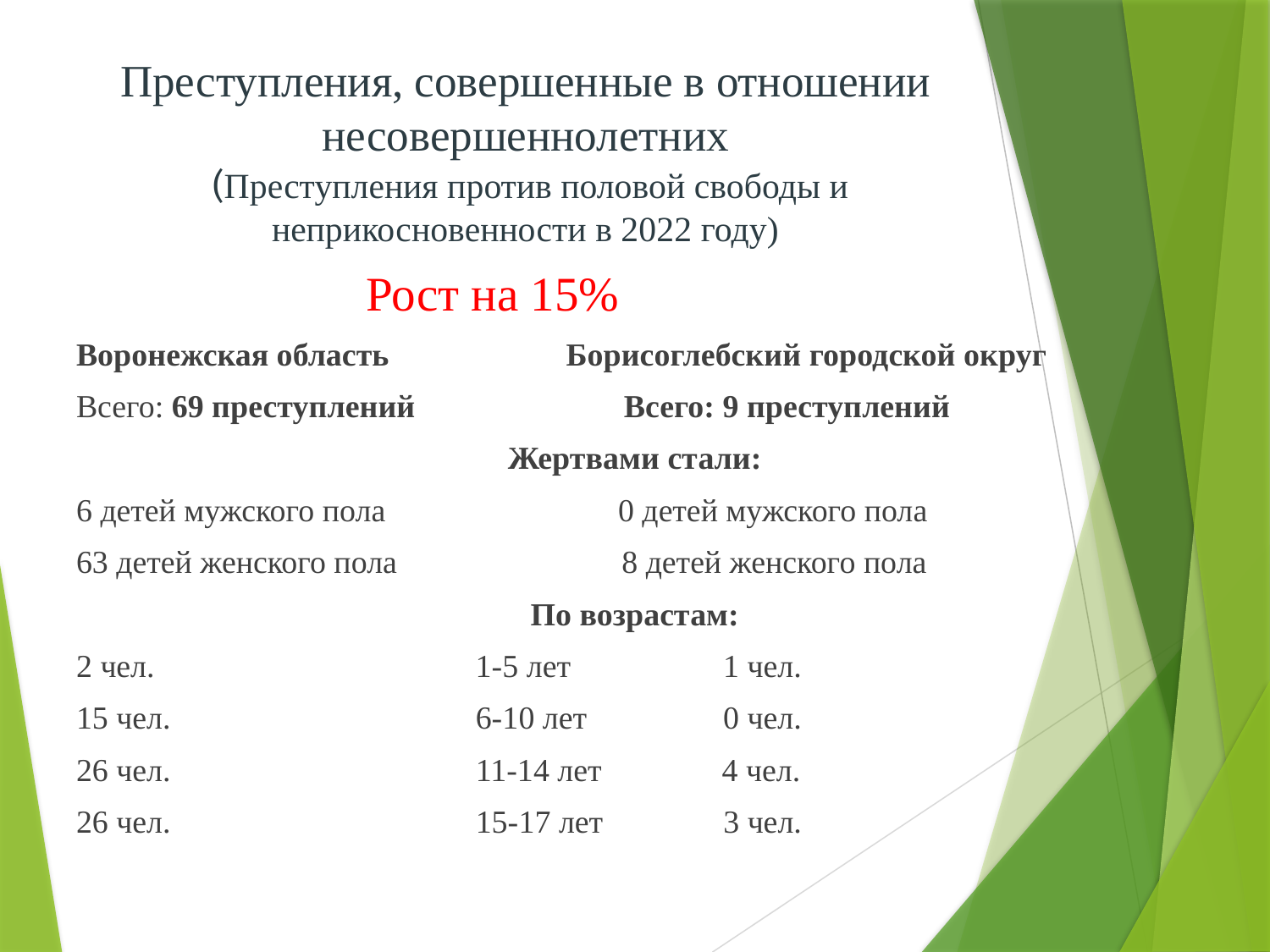

# Преступления, совершенные в отношении несовершеннолетних (Преступления против половой свободы и неприкосновенности в 2022 году)
                                    Рост на 15%
Воронежская область                      Борисоглебский городской округ
Всего: 69 преступлений                          Всего: 9 преступлений
Жертвами стали:
6 детей мужского пола                             0 детей мужского пола
63 детей женского пола                            8 детей женского пола
По возрастам:
2 чел.                                        1-5 лет                   1 чел.
15 чел.                                      6-10 лет                 0 чел.
26 чел.                                      11-14 лет               4 чел.
26 чел.                                      15-17 лет               3 чел.